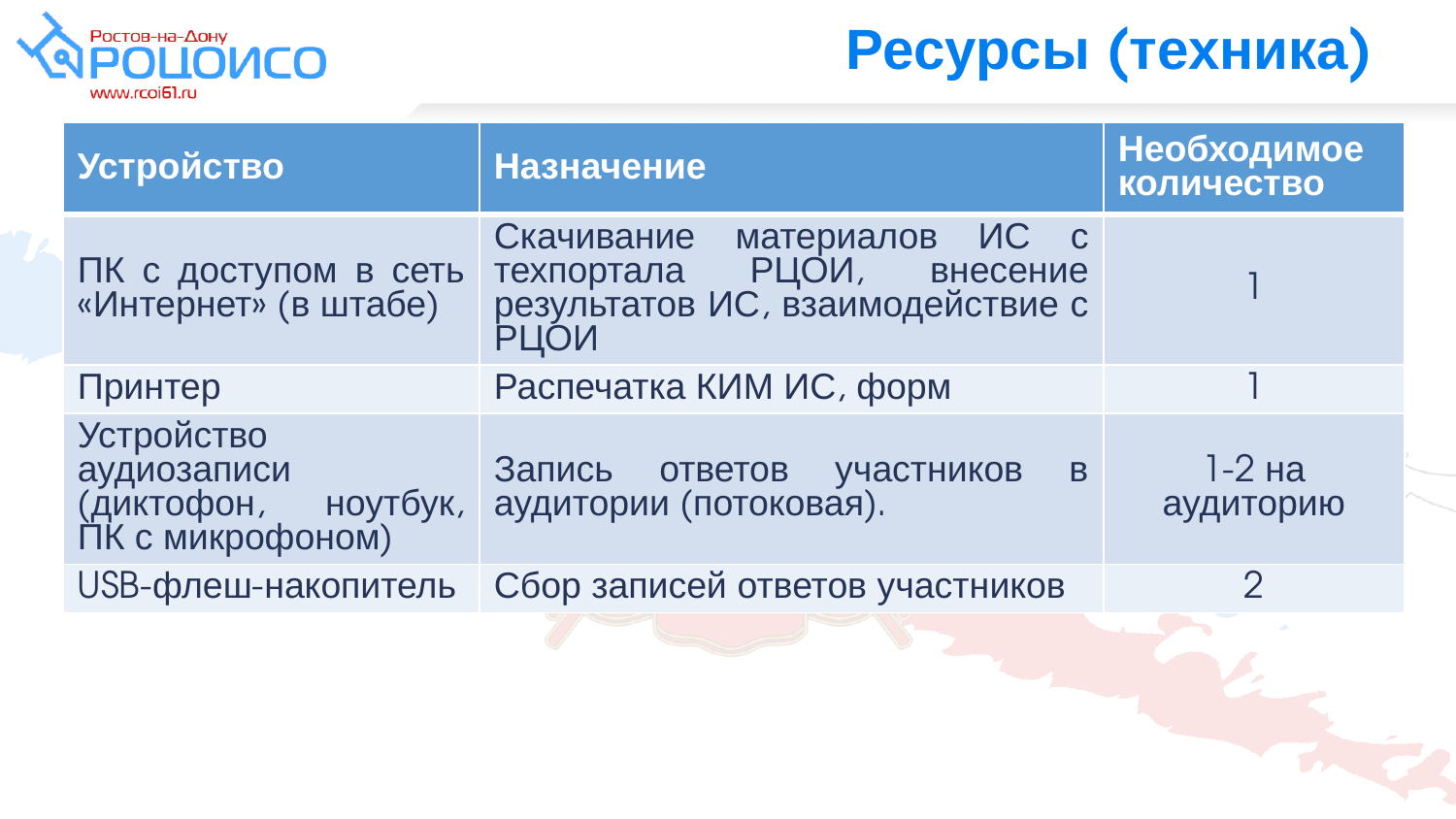

# Ресурсы (техника)
| Устройство | Назначение | Необходимое количество |
| --- | --- | --- |
| ПК с доступом в сеть «Интернет» (в штабе) | Скачивание материалов ИС с техпортала РЦОИ, внесение результатов ИС, взаимодействие с РЦОИ | 1 |
| Принтер | Распечатка КИМ ИС, форм | 1 |
| Устройство аудиозаписи (диктофон, ноутбук, ПК с микрофоном) | Запись ответов участников в аудитории (потоковая). | 1-2 на аудиторию |
| USB-флеш-накопитель | Сбор записей ответов участников | 2 |